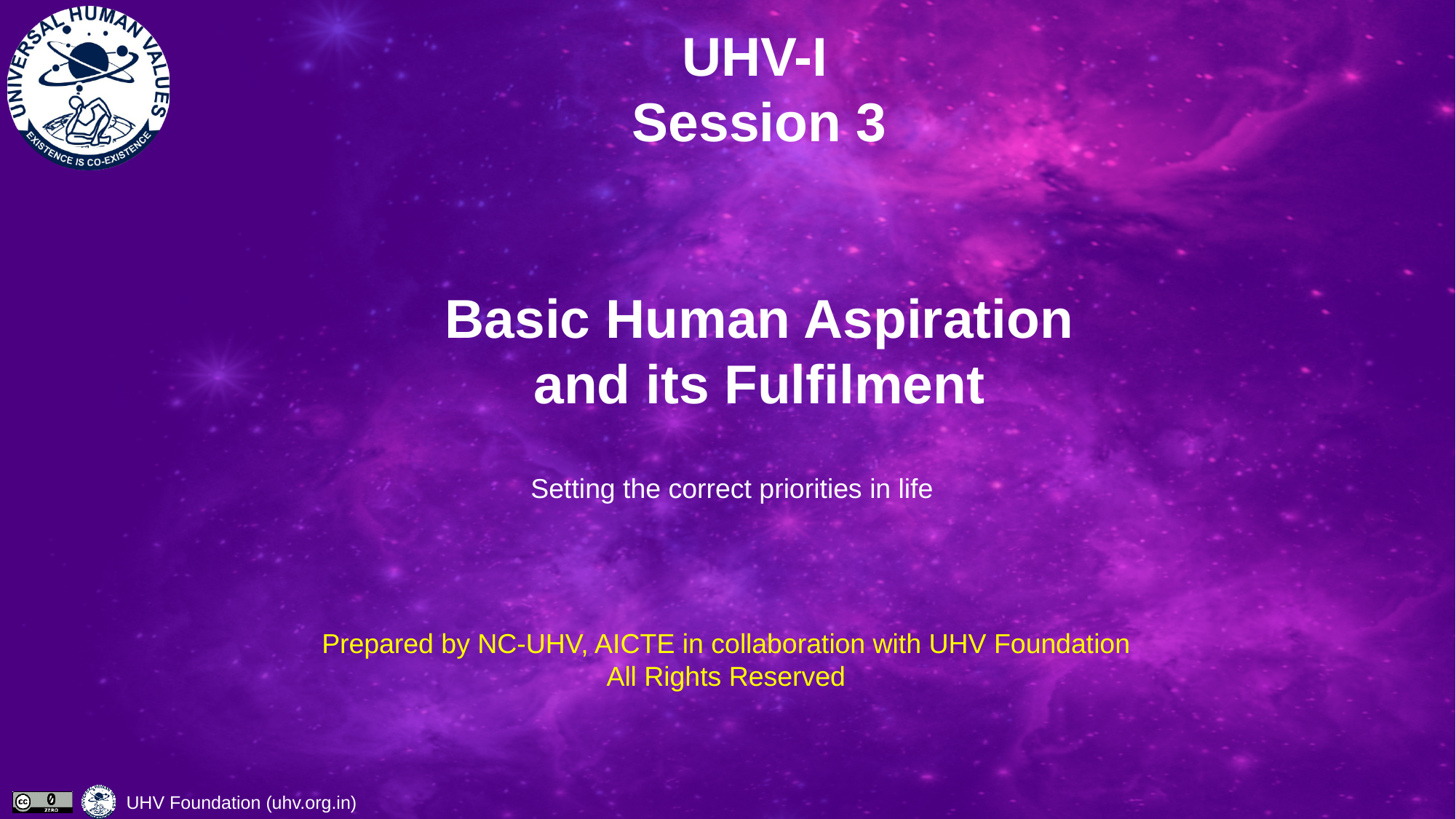

# UHV-I Session 3 Basic Human Aspiration and its Fulfilment
Setting the correct priorities in life